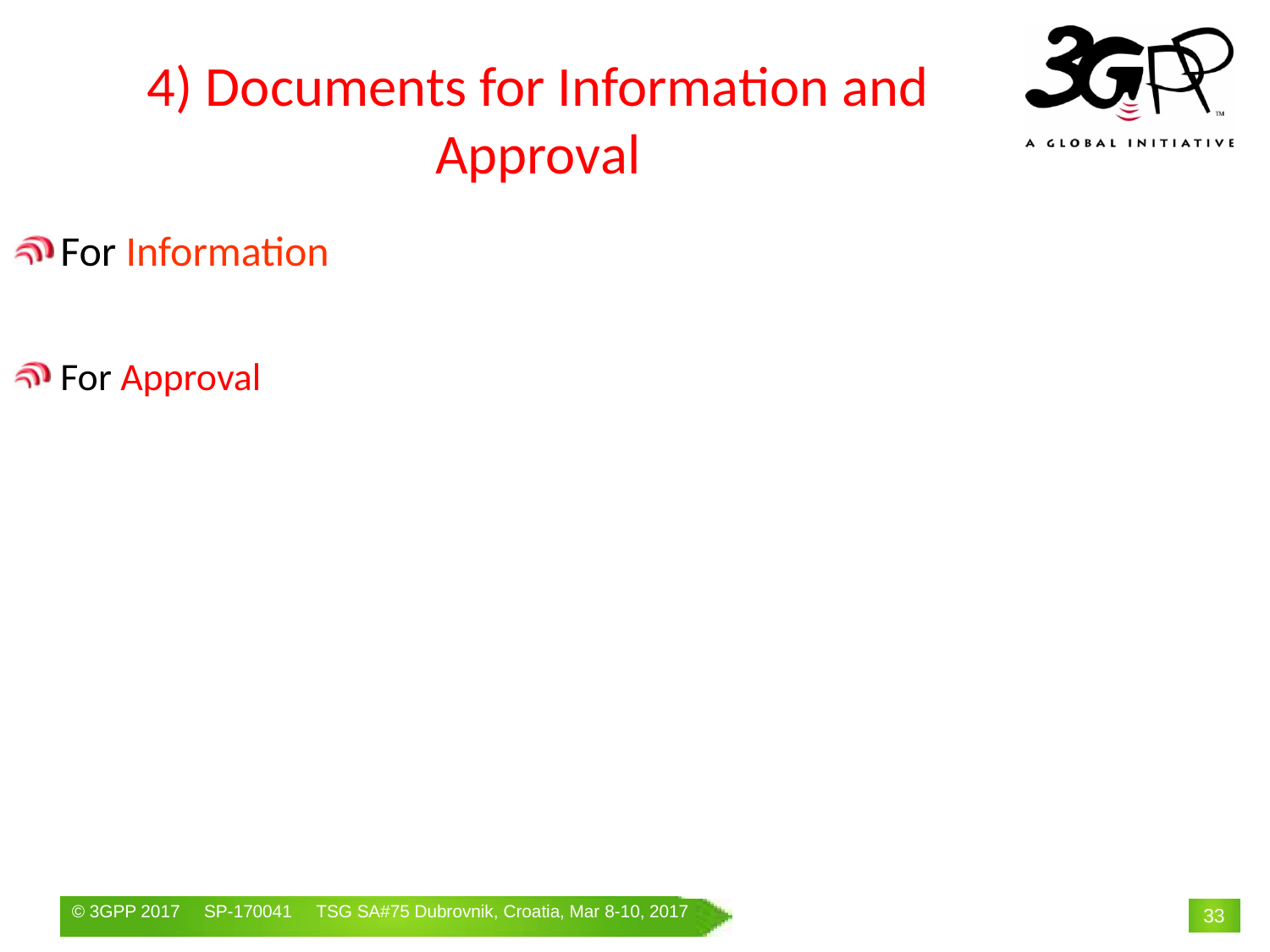

# 4) Documents for Information and Approval
For Information

For Approval